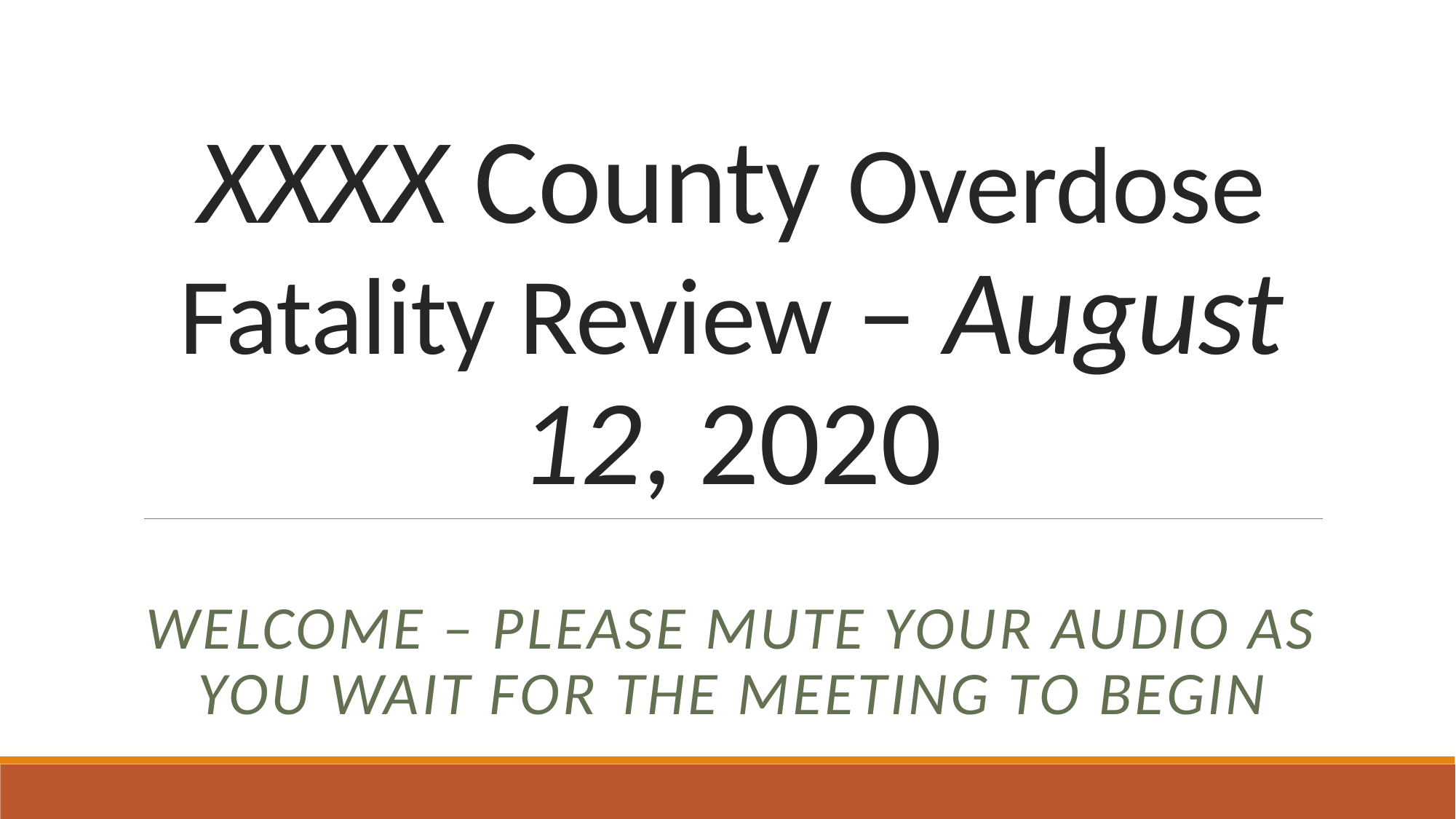

# XXXX County Overdose Fatality Review – August 12, 2020

Welcome – Please mute your Audio as you wait for the meeting to begin